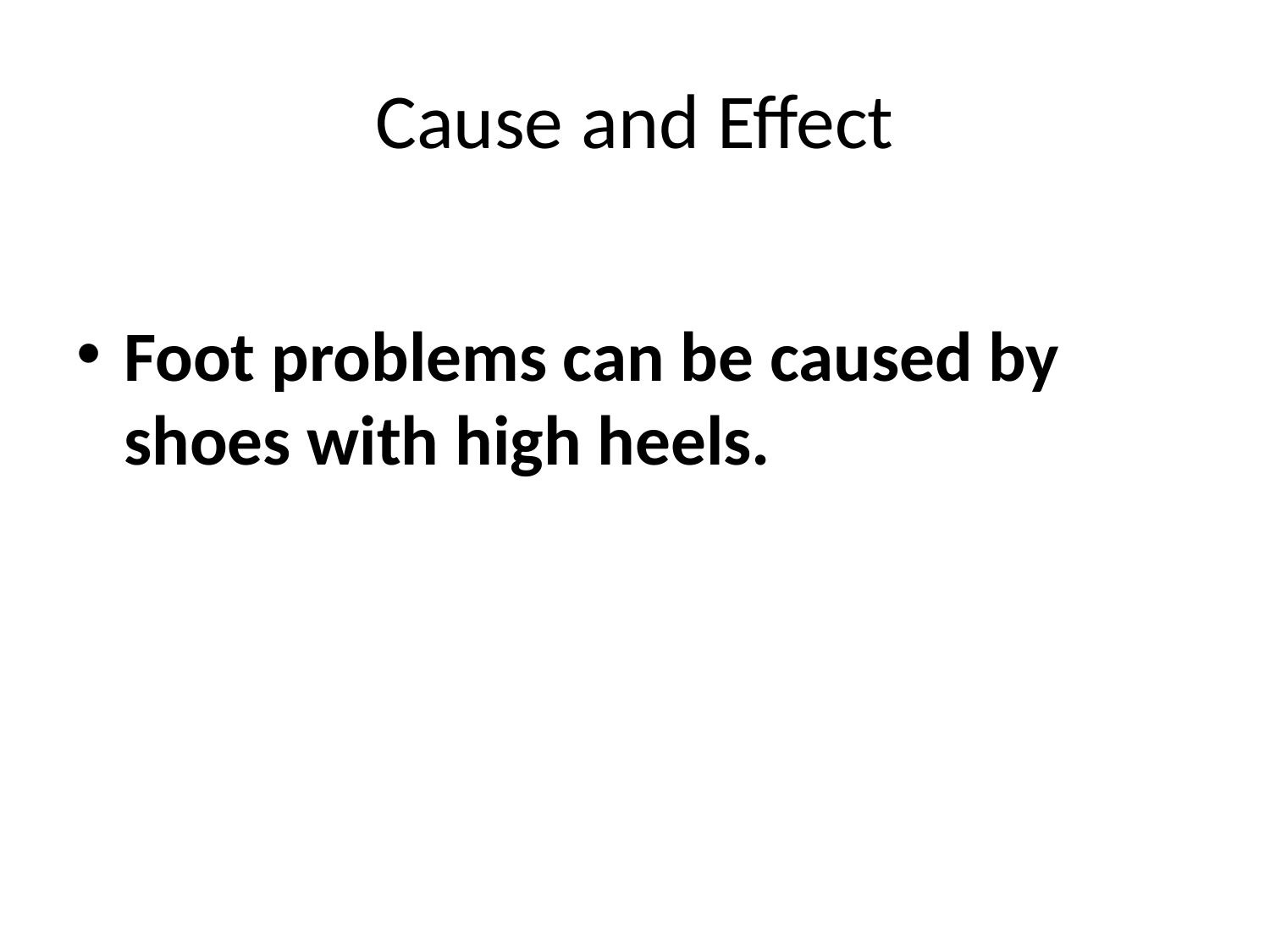

# Cause and Effect

Foot problems can be caused by shoes with high heels.